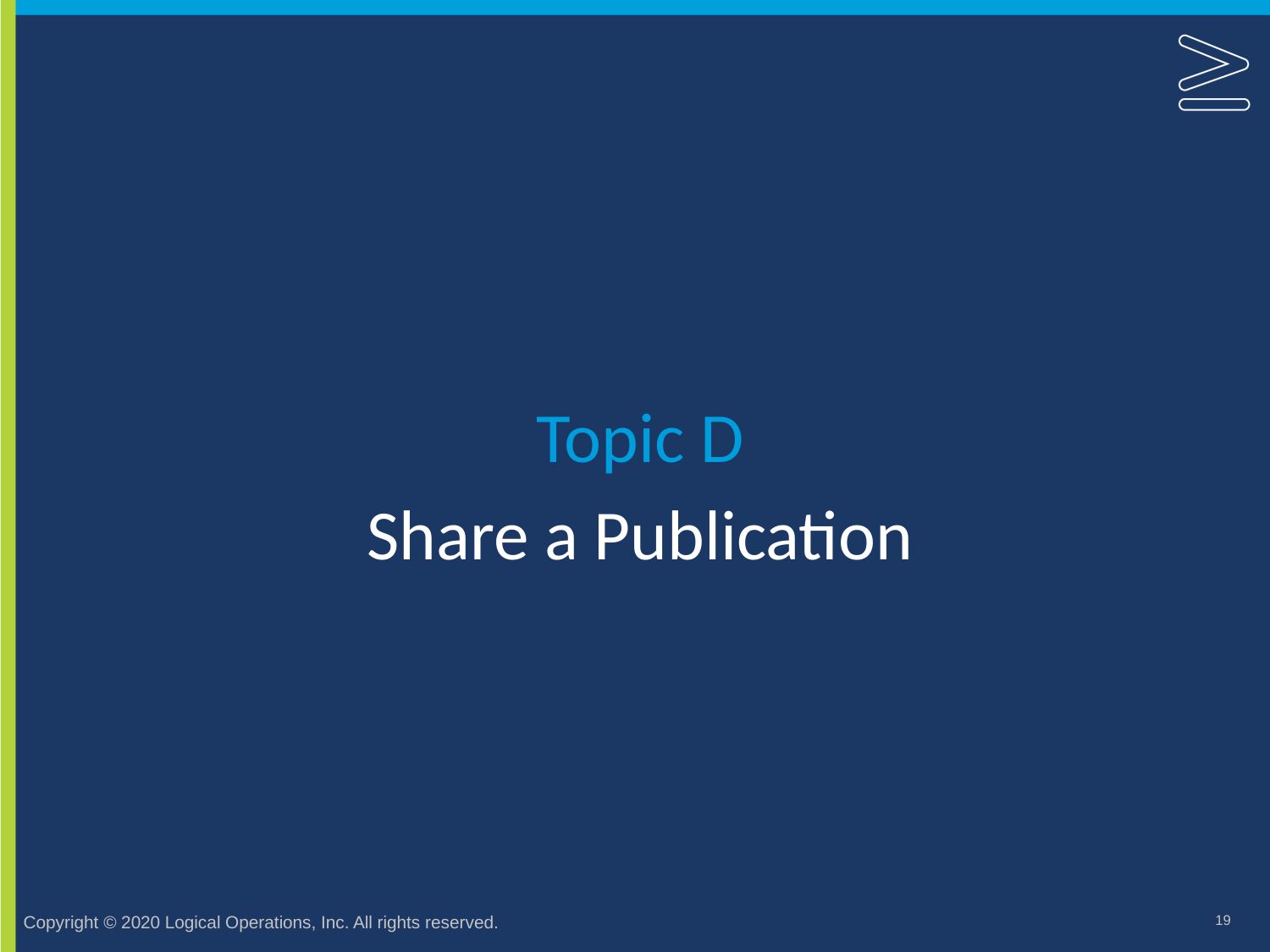

Topic D
# Share a Publication
19